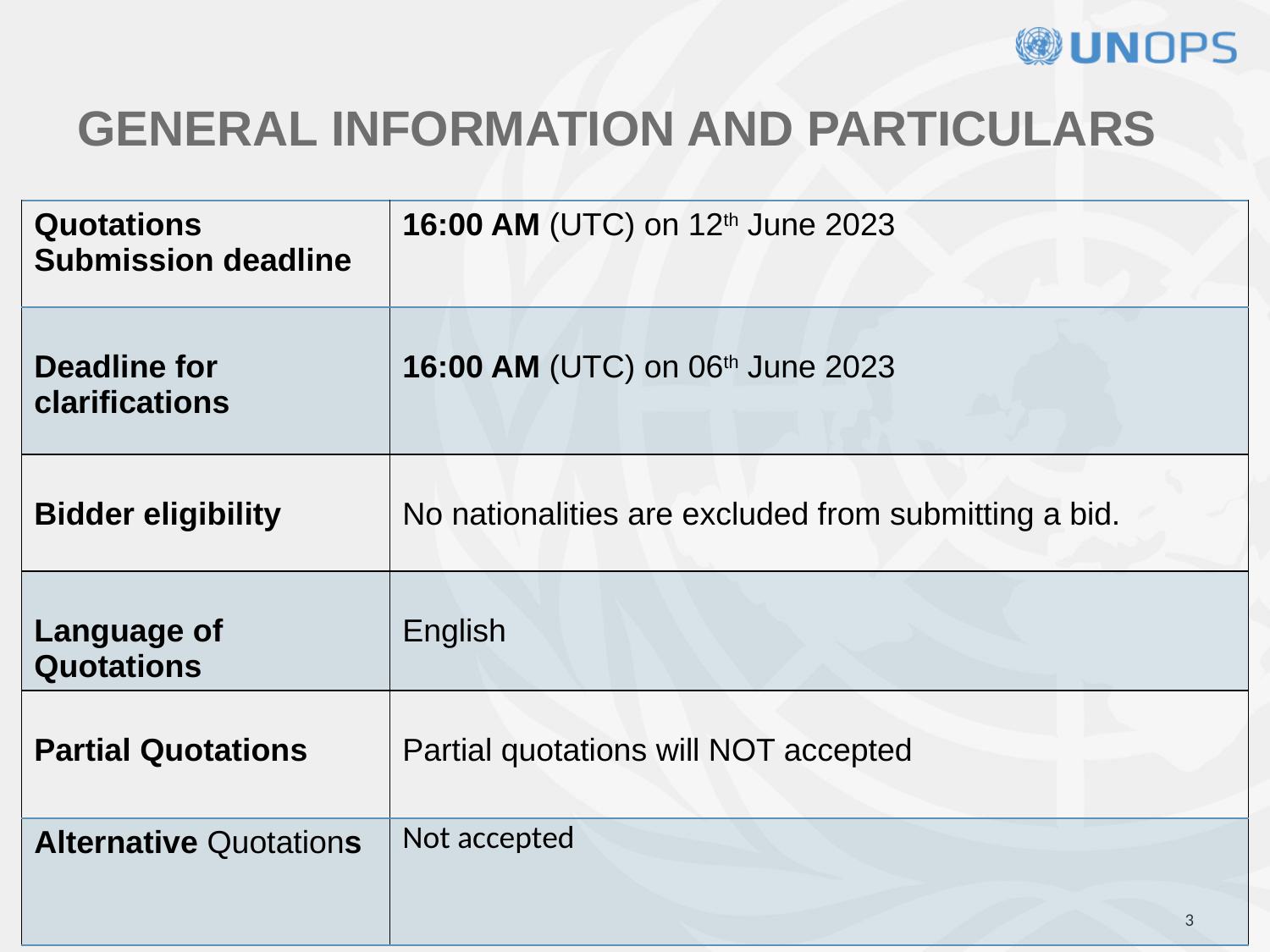

# GENERAL INFORMATION AND PARTICULARS
| Quotations Submission deadline | 16:00 AM (UTC) on 12th June 2023 |
| --- | --- |
| Deadline for clarifications | 16:00 AM (UTC) on 06th June 2023 |
| Bidder eligibility | No nationalities are excluded from submitting a bid. |
| Language of Quotations | English |
| Partial Quotations | Partial quotations will NOT accepted |
| Alternative Quotations | Not accepted |
3